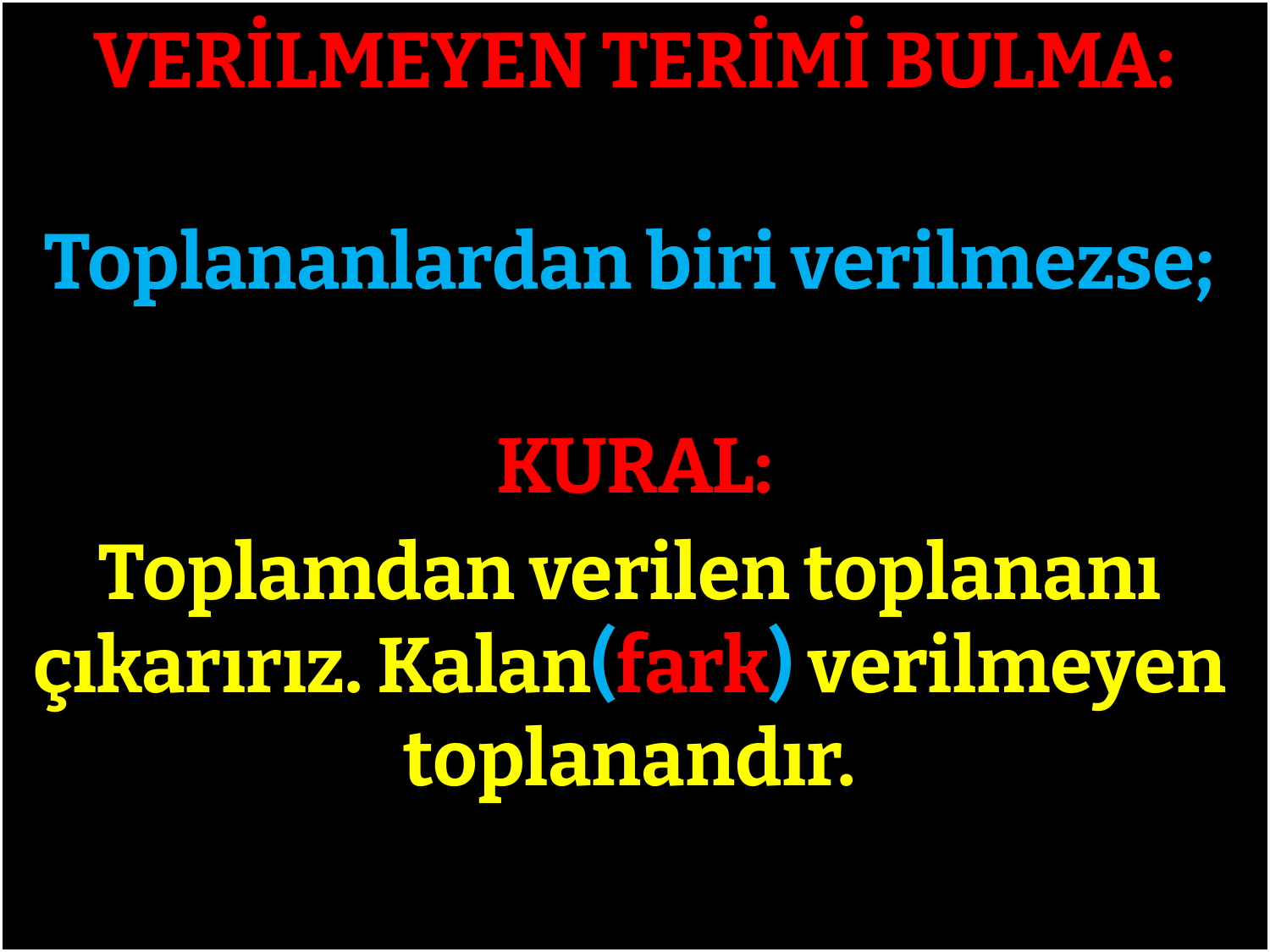

VERİLMEYEN TERİMİ BULMA:
Toplananlardan biri verilmezse;
#
KURAL:
Toplamdan verilen toplananı çıkarırız. Kalan(fark) verilmeyen toplanandır.